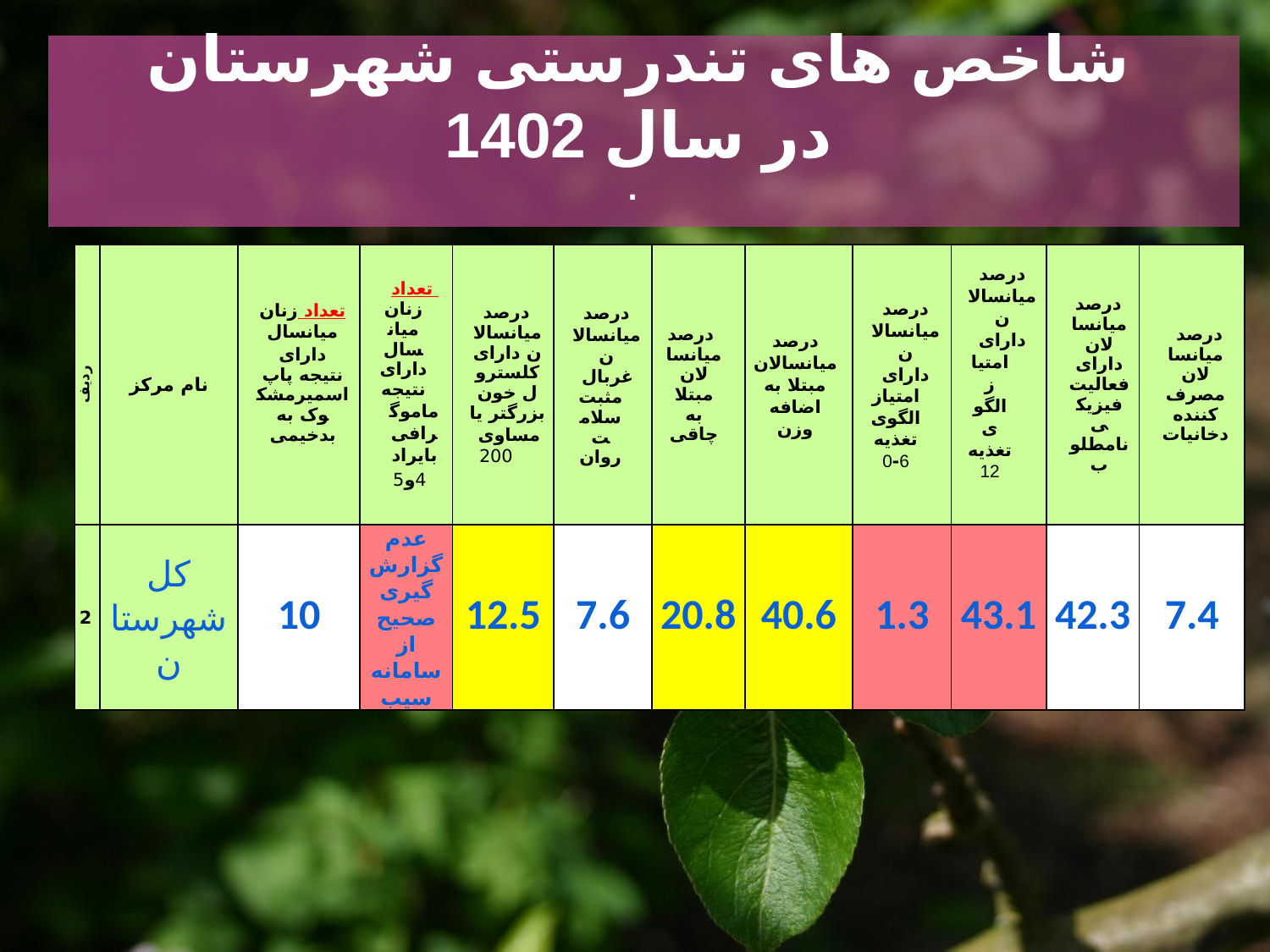

# شاخص های تندرستی شهرستان در سال 1402
.
| ردیف | نام مرکز | تعداد زنان میانسال دارای نتیجه پاپ اسمیرمشکوک به بدخیمی | تعداد زنان میانسال دارای نتیجه ماموگرافی بایراد 4و5 | درصد میانسالان دارای کلسترول خون بزرگتر یا مساوی 200 | درصد میانسالان غربال مثبت سلامت روان | درصد میانسالان مبتلا به چاقی | درصد میانسالان مبتلا به اضافه وزن | درصد میانسالان دارای امتیاز الگوی تغذیه 6-0 | درصد میانسالان دارای امتیاز الگوی تغذیه 12 | درصد میانسالان دارای فعالیت فیزیکی نامطلوب | درصد میانسالان مصرف کننده دخانیات |
| --- | --- | --- | --- | --- | --- | --- | --- | --- | --- | --- | --- |
| 2 | کل شهرستان | 10 | عدم گزارش گیری صحیح از سامانه سیب | 12.5 | 7.6 | 20.8 | 40.6 | 1.3 | 43.1 | 42.3 | 7.4 |